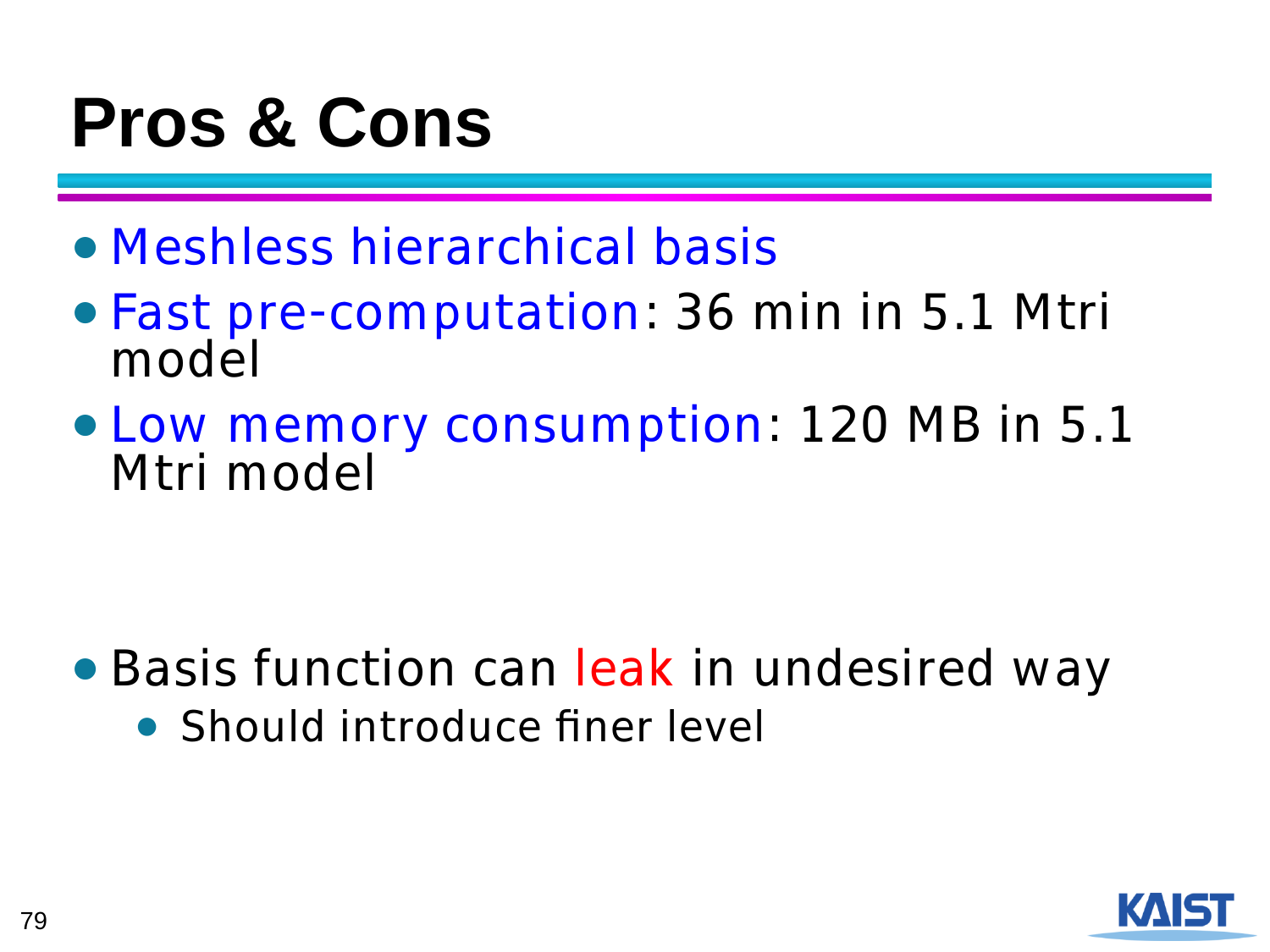

# Pros & Cons
Meshless hierarchical basis
Fast pre-computation: 36 min in 5.1 Mtri model
Low memory consumption: 120 MB in 5.1 Mtri model

Basis function can leak in undesired way
Should introduce finer level